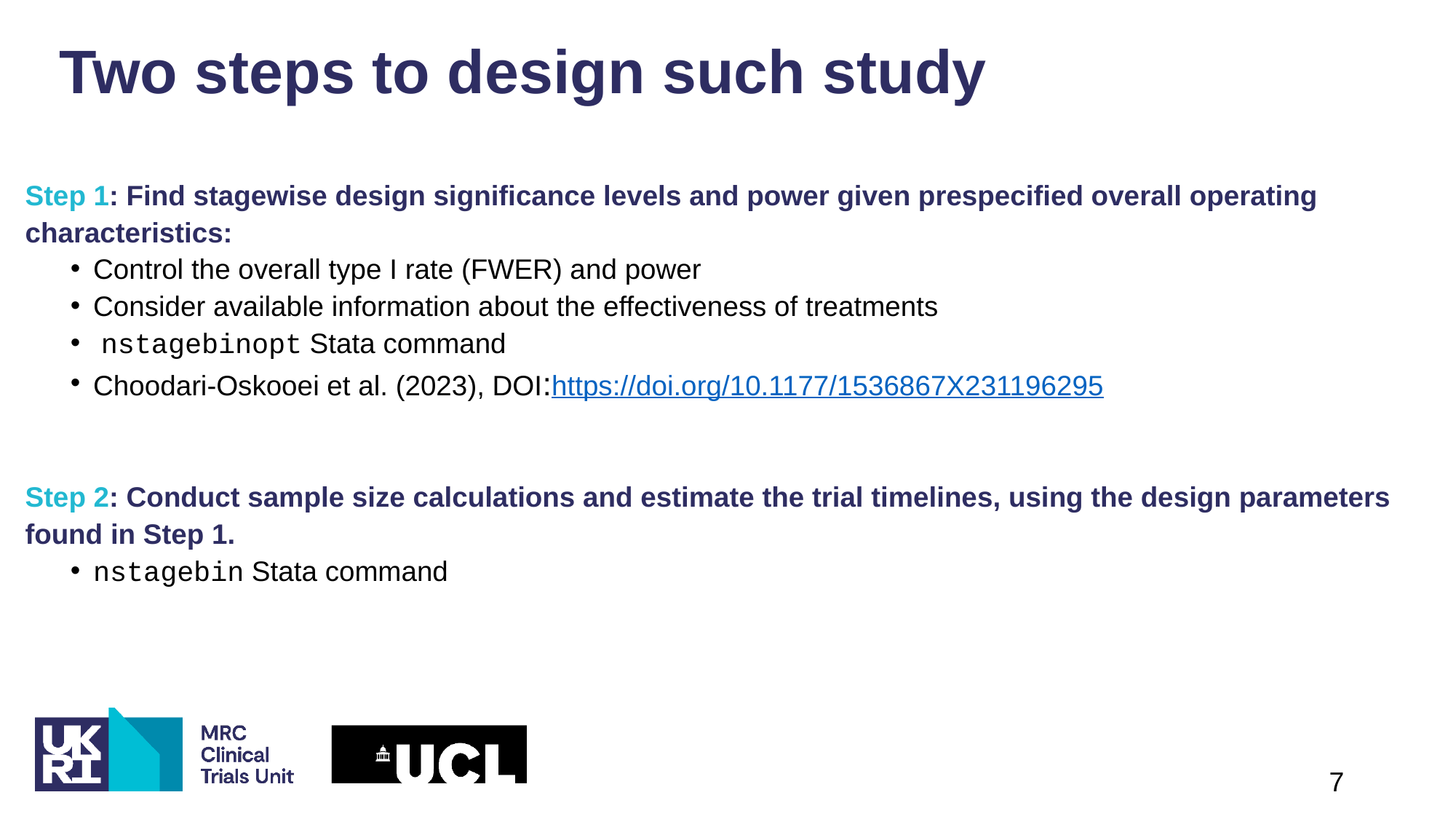

# Two steps to design such study
Step 1: Find stagewise design significance levels and power given prespecified overall operating characteristics:
Control the overall type I rate (FWER) and power
Consider available information about the effectiveness of treatments
 nstagebinopt Stata command
Choodari-Oskooei et al. (2023), DOI:https://doi.org/10.1177/1536867X231196295

Step 2: Conduct sample size calculations and estimate the trial timelines, using the design parameters found in Step 1.
nstagebin Stata command

7